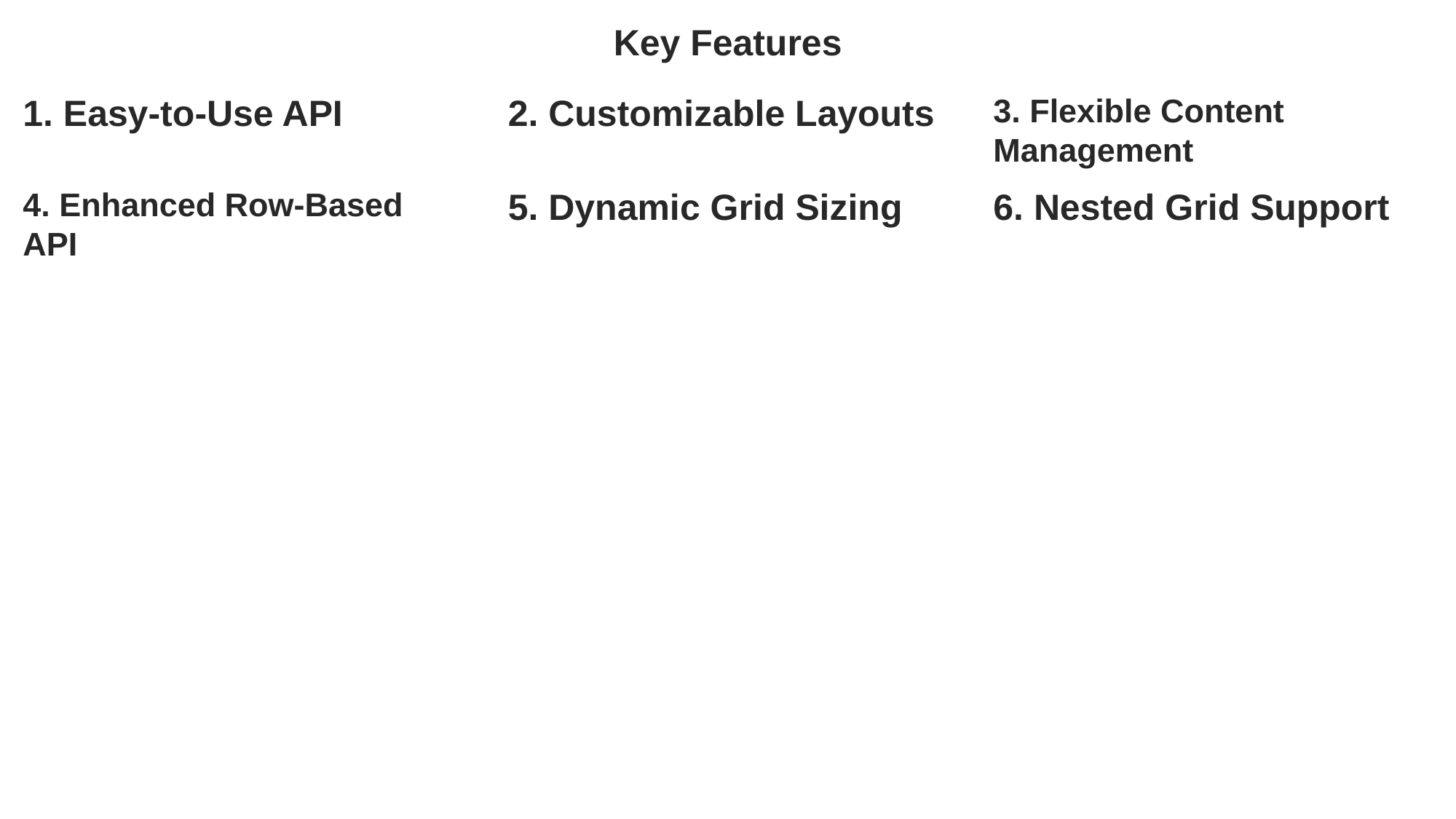

Key Features
1. Easy-to-Use API
2. Customizable Layouts
3. Flexible Content Management
4. Enhanced Row-Based API
5. Dynamic Grid Sizing
6. Nested Grid Support